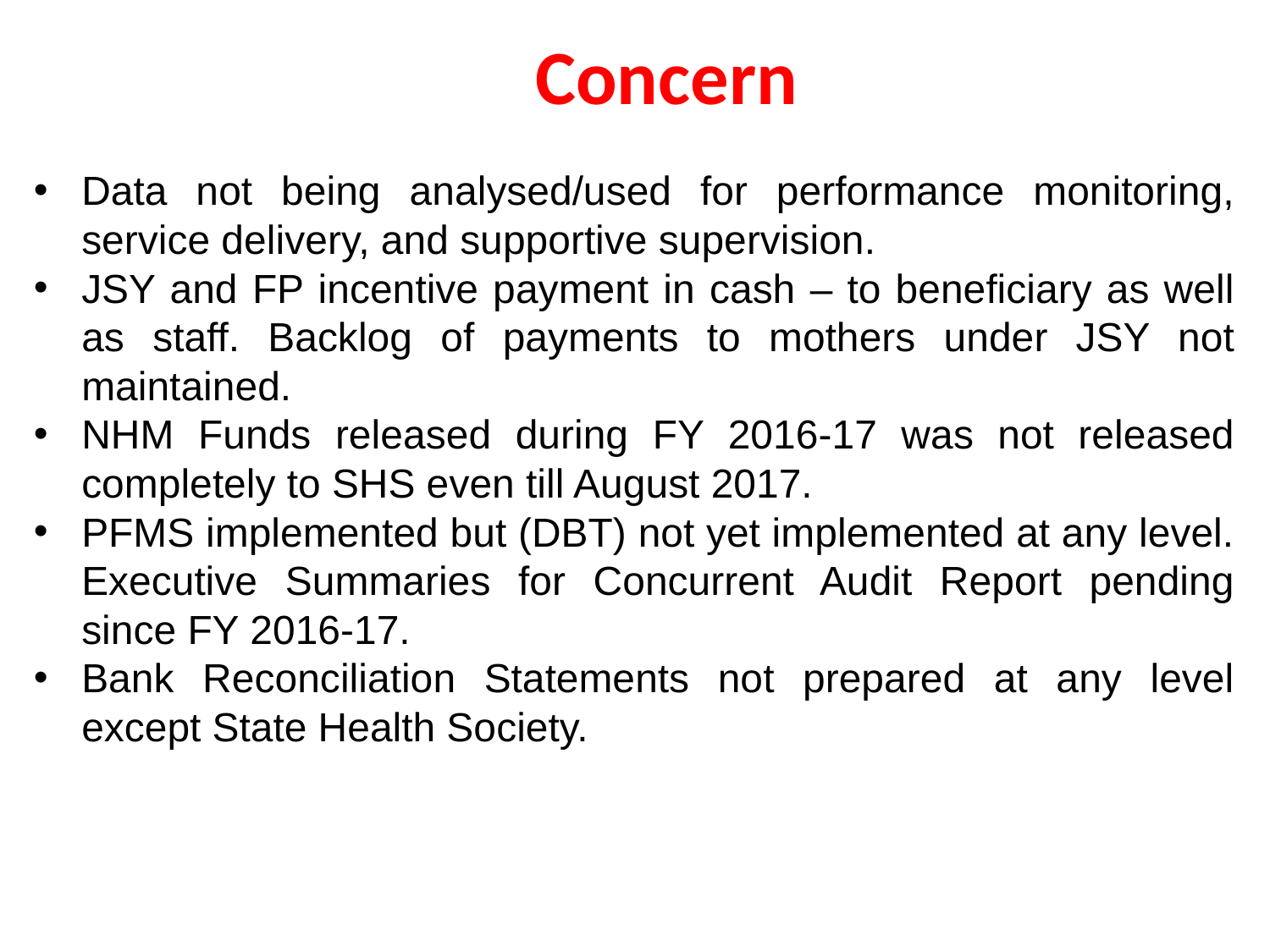

# Concern
Data not being analysed/used for performance monitoring, service delivery, and supportive supervision.
JSY and FP incentive payment in cash – to beneficiary as well as staff. Backlog of payments to mothers under JSY not maintained.
NHM Funds released during FY 2016-17 was not released completely to SHS even till August 2017.
PFMS implemented but (DBT) not yet implemented at any level. Executive Summaries for Concurrent Audit Report pending since FY 2016-17.
Bank Reconciliation Statements not prepared at any level except State Health Society.